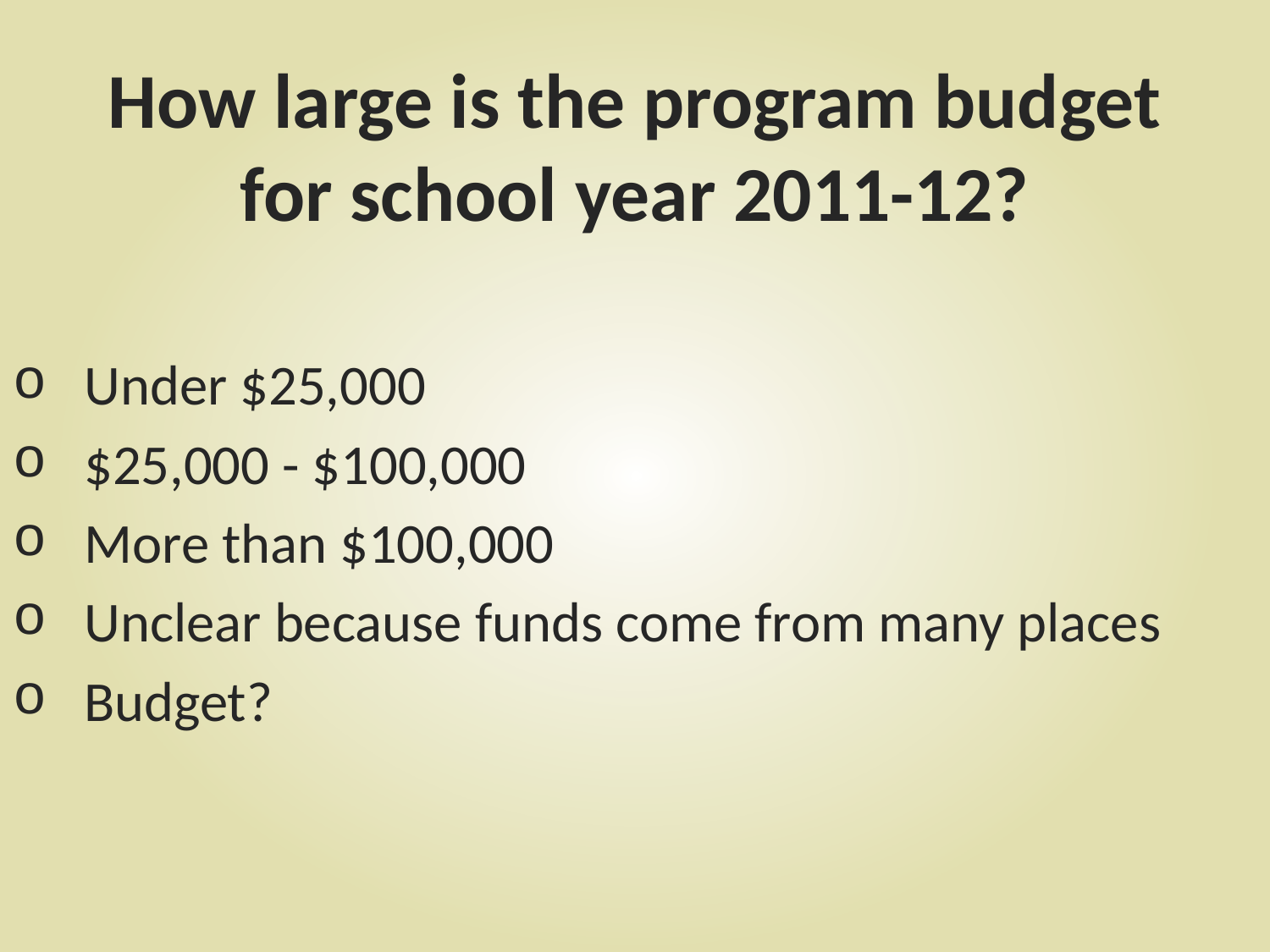

# How large is the program budget for school year 2011-12?
Under $25,000
$25,000 - $100,000
More than $100,000
Unclear because funds come from many places
Budget?